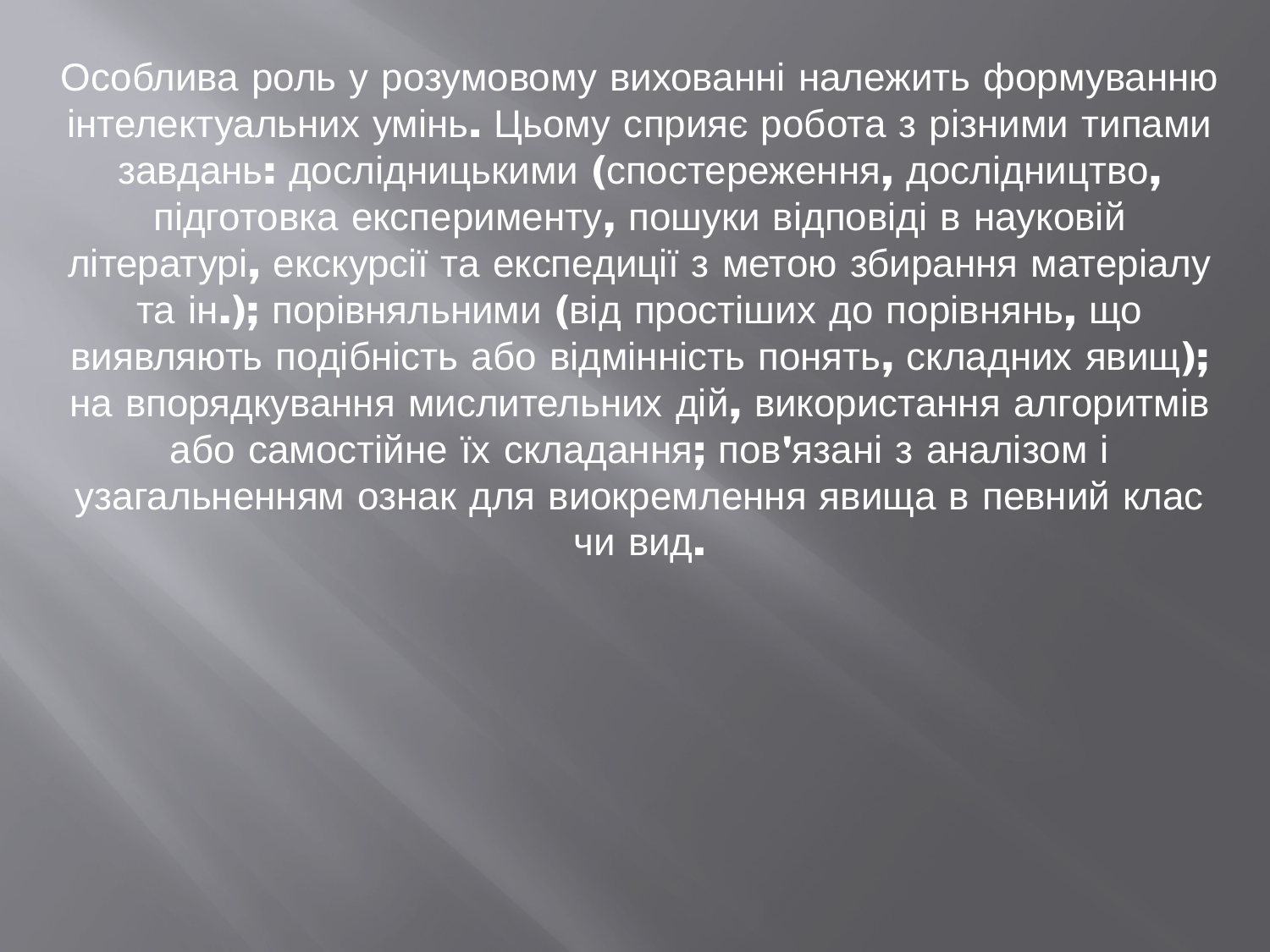

Особлива роль у розумовому вихованні належить формуванню інтелектуальних умінь. Цьому сприяє робота з різними типами завдань: дослідницькими (спостереження, дослідництво, підготовка експерименту, пошуки відповіді в науковій літературі, екскурсії та експедиції з метою збирання матеріалу та ін.); порівняльними (від простіших до порівнянь, що виявляють подібність або відмінність понять, складних явищ); на впорядкування мислительних дій, використання алгоритмів або самостійне їх складання; пов'язані з аналізом і узагальненням ознак для виокремлення явища в певний клас чи вид.